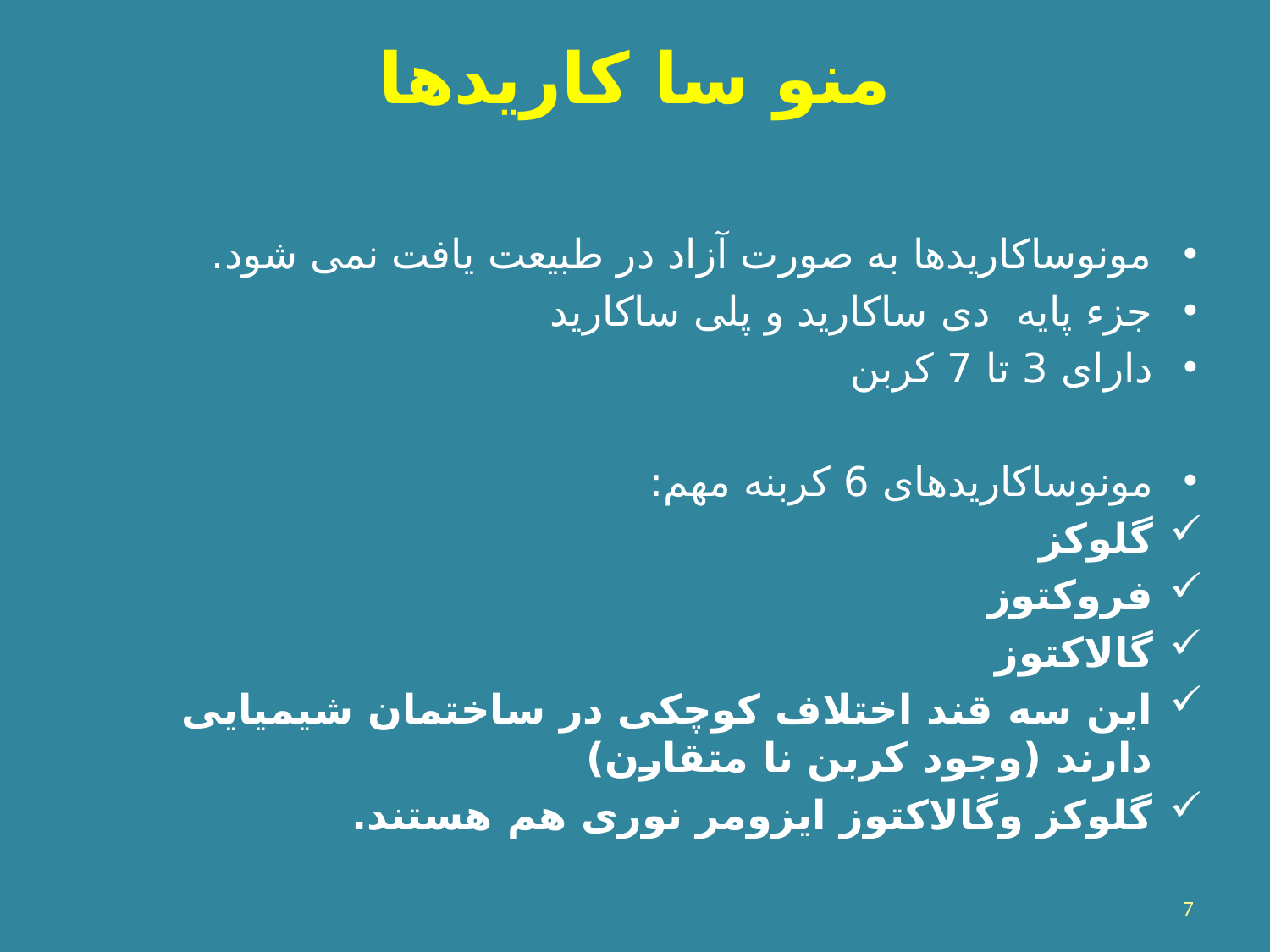

# منو سا کاريدها
مونوساکاریدها به صورت آزاد در طبیعت یافت نمی شود.
جزء پایه  دی ساکارید و پلی ساکارید
دارای 3 تا 7 کربن

مونوساکاریدهای 6 کربنه مهم:
گلوکز
فروکتوز
گالاکتوز
این سه قند اختلاف کوچکی در ساختمان شیمیایی دارند (وجود کربن نا متقارن)
گلوکز وگالاکتوز ایزومر نوری هم هستند.
7